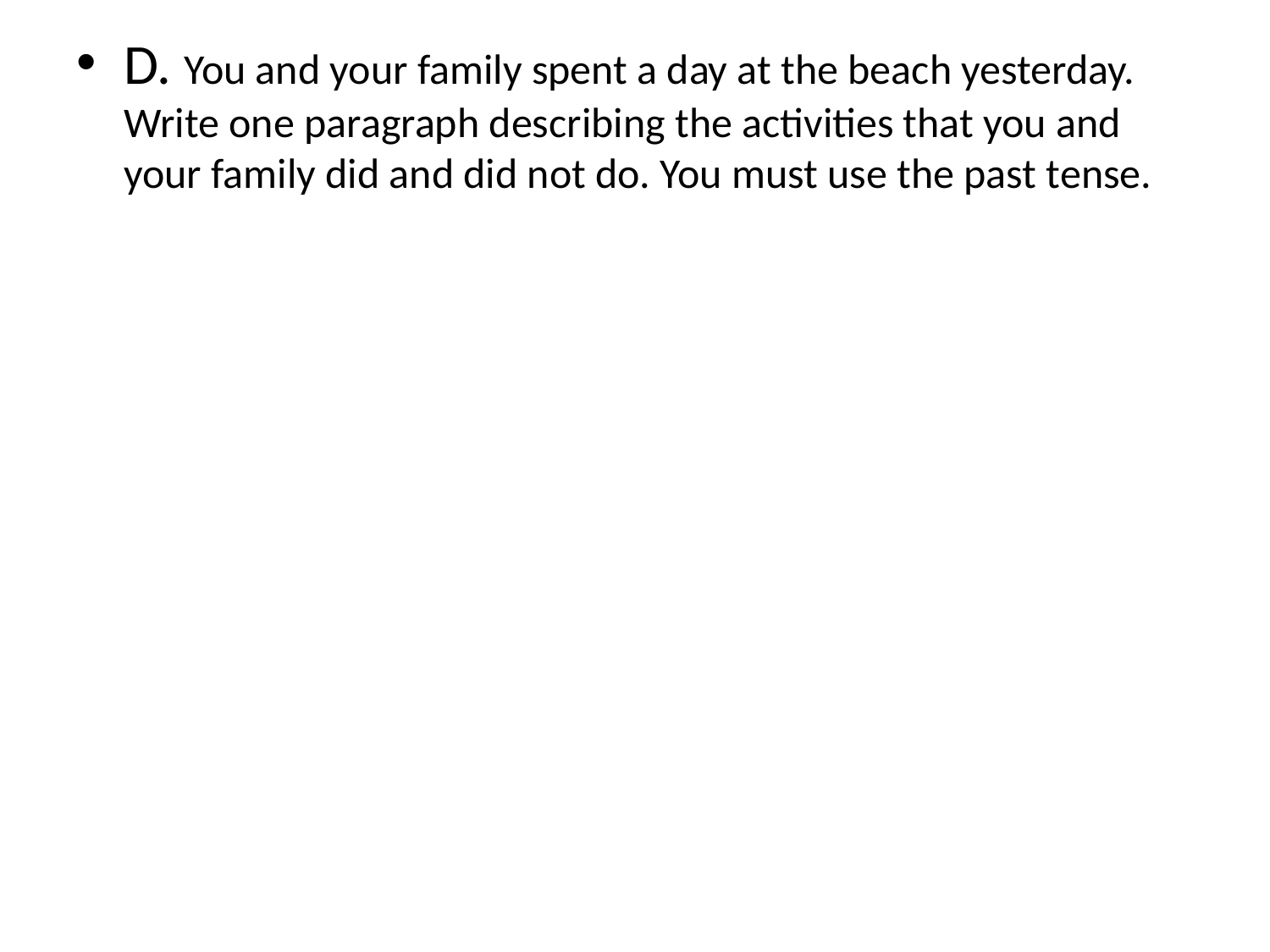

D. You and your family spent a day at the beach yesterday. Write one paragraph describing the activities that you and your family did and did not do. You must use the past tense.